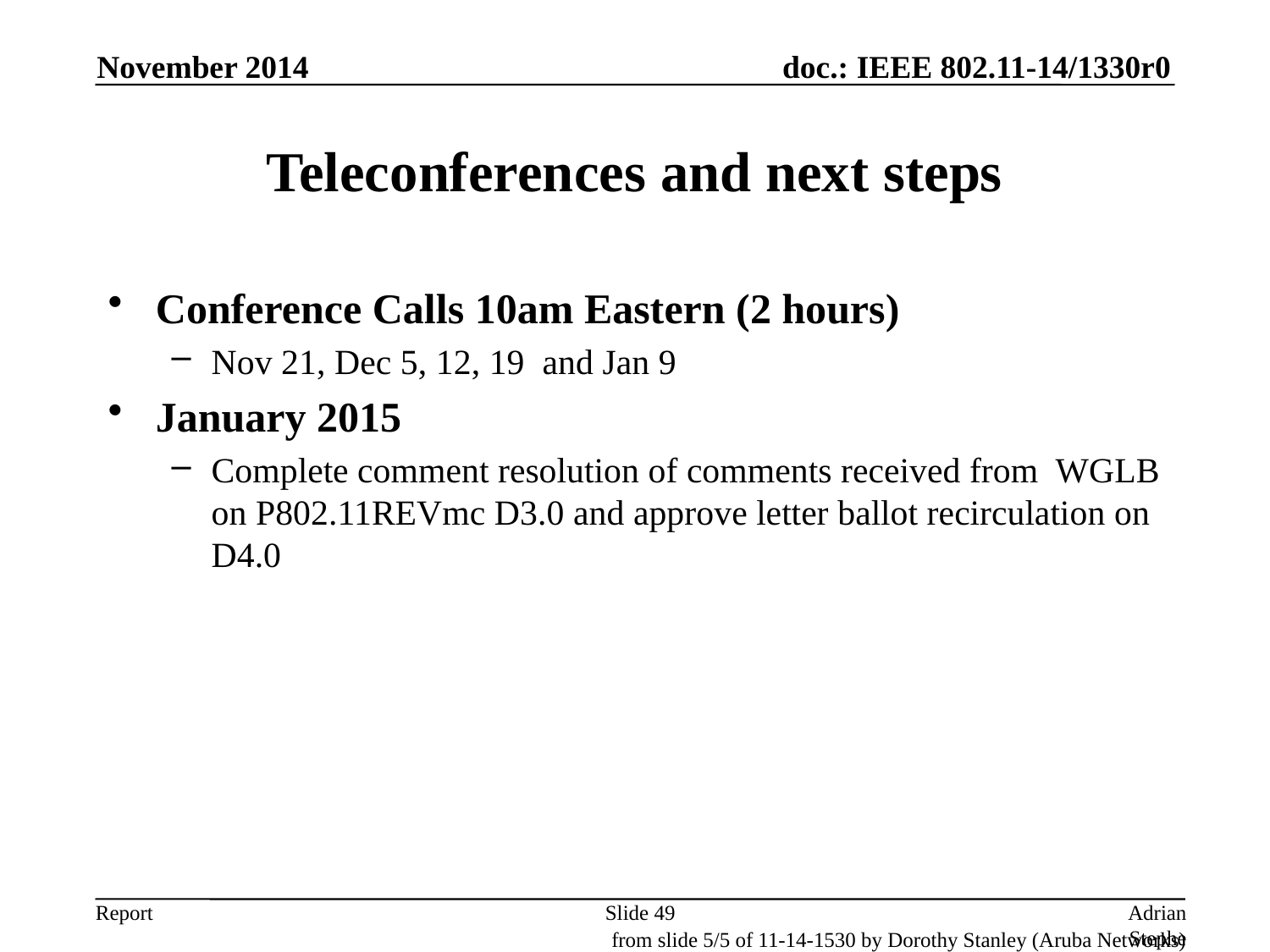

November 2014
# Teleconferences and next steps
Conference Calls 10am Eastern (2 hours)
Nov 21, Dec 5, 12, 19  and Jan 9
January 2015
Complete comment resolution of comments received from  WGLB on P802.11REVmc D3.0 and approve letter ballot recirculation on D4.0

Slide 49
Adrian Stephens, Intel Corporation
from slide 5/5 of 11-14-1530 by Dorothy Stanley (Aruba Networks)